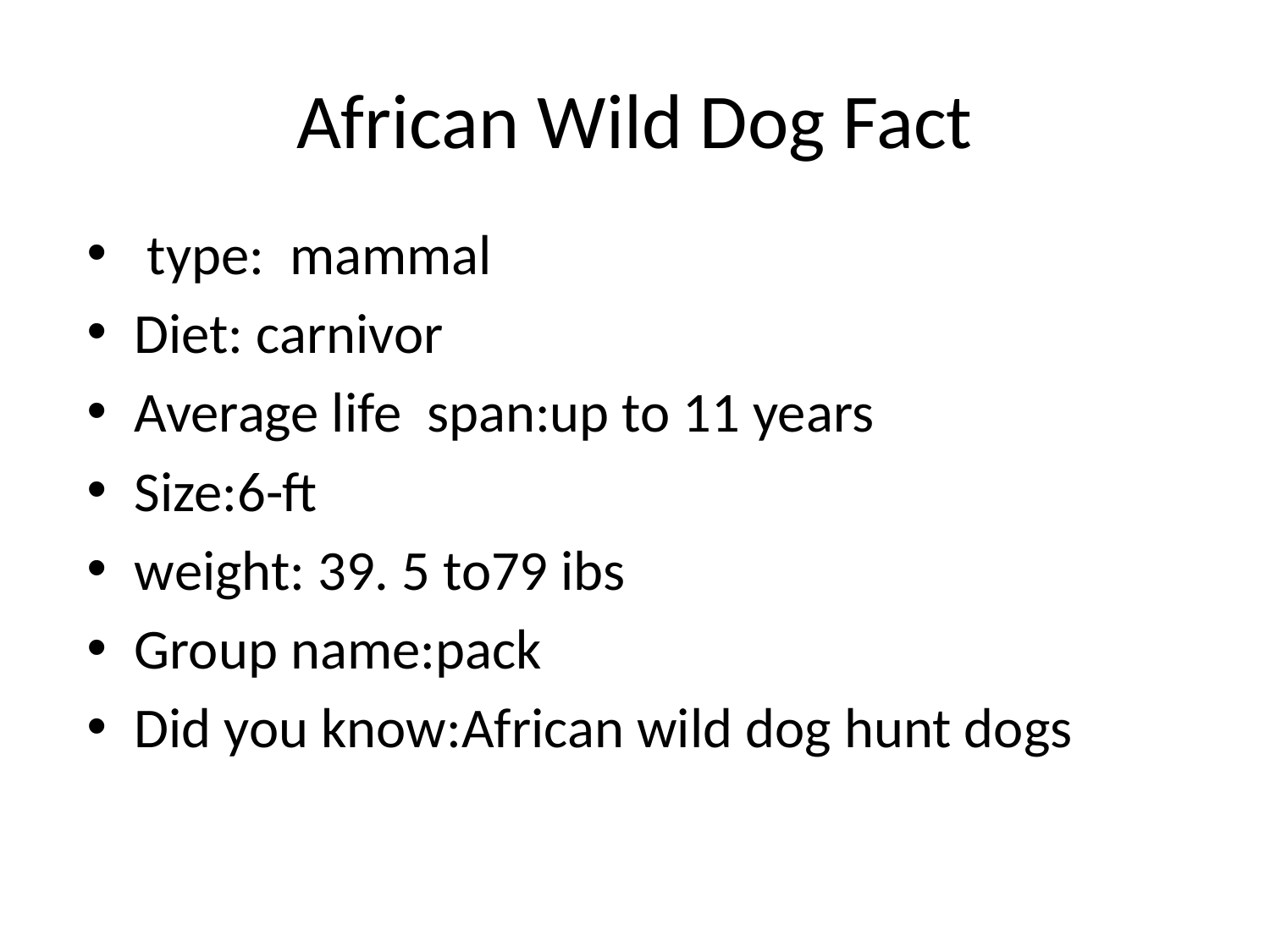

# African Wild Dog Fact
 type:  mammal
Diet: carnivor
Average life  span:up to 11 years
Size:6-ft
weight: 39. 5 to79 ibs
Group name:pack
Did you know:African wild dog hunt dogs